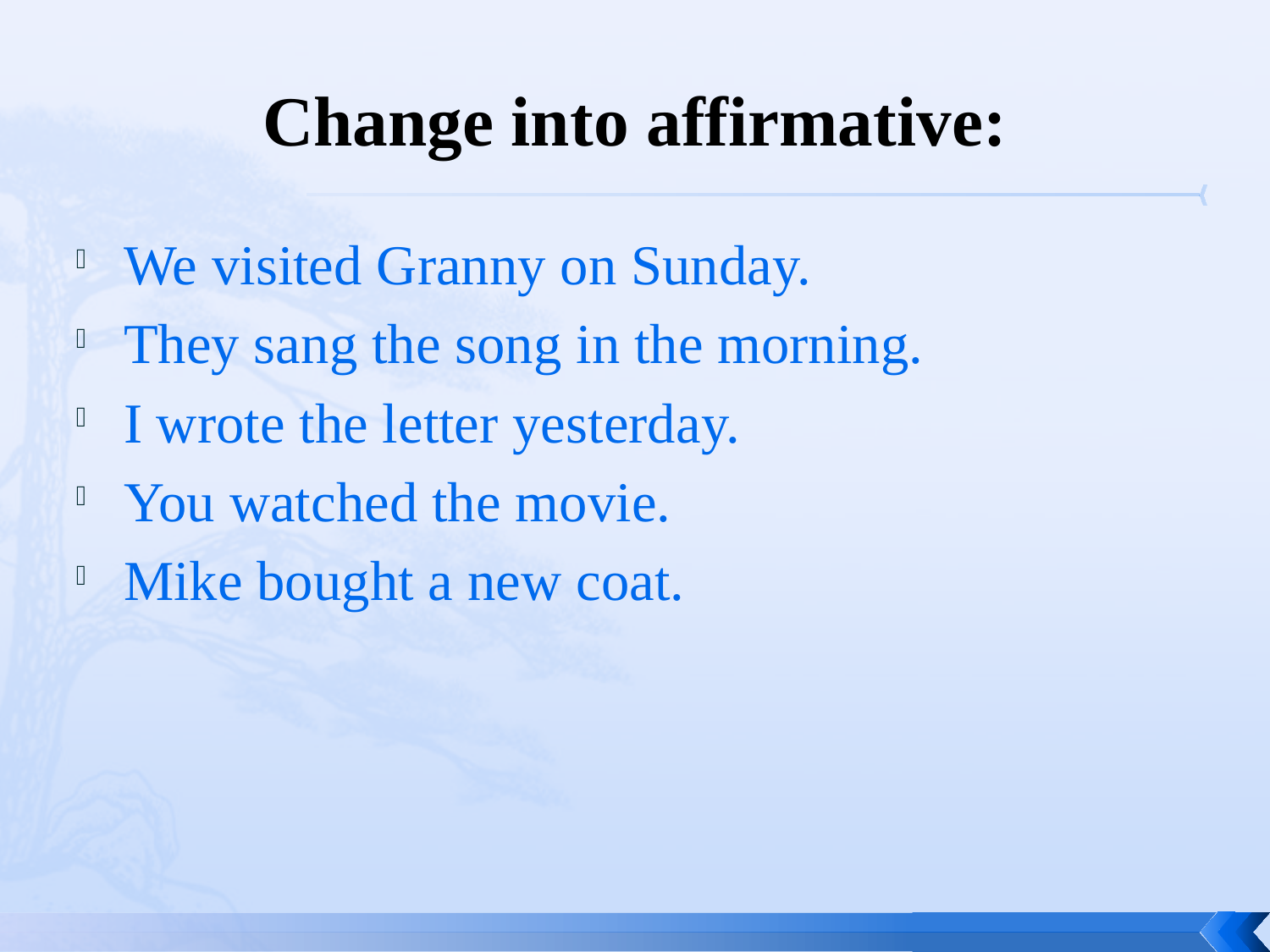

# Change into affirmative:
We visited Granny on Sunday.
They sang the song in the morning.
I wrote the letter yesterday.
You watched the movie.
Mike bought a new coat.